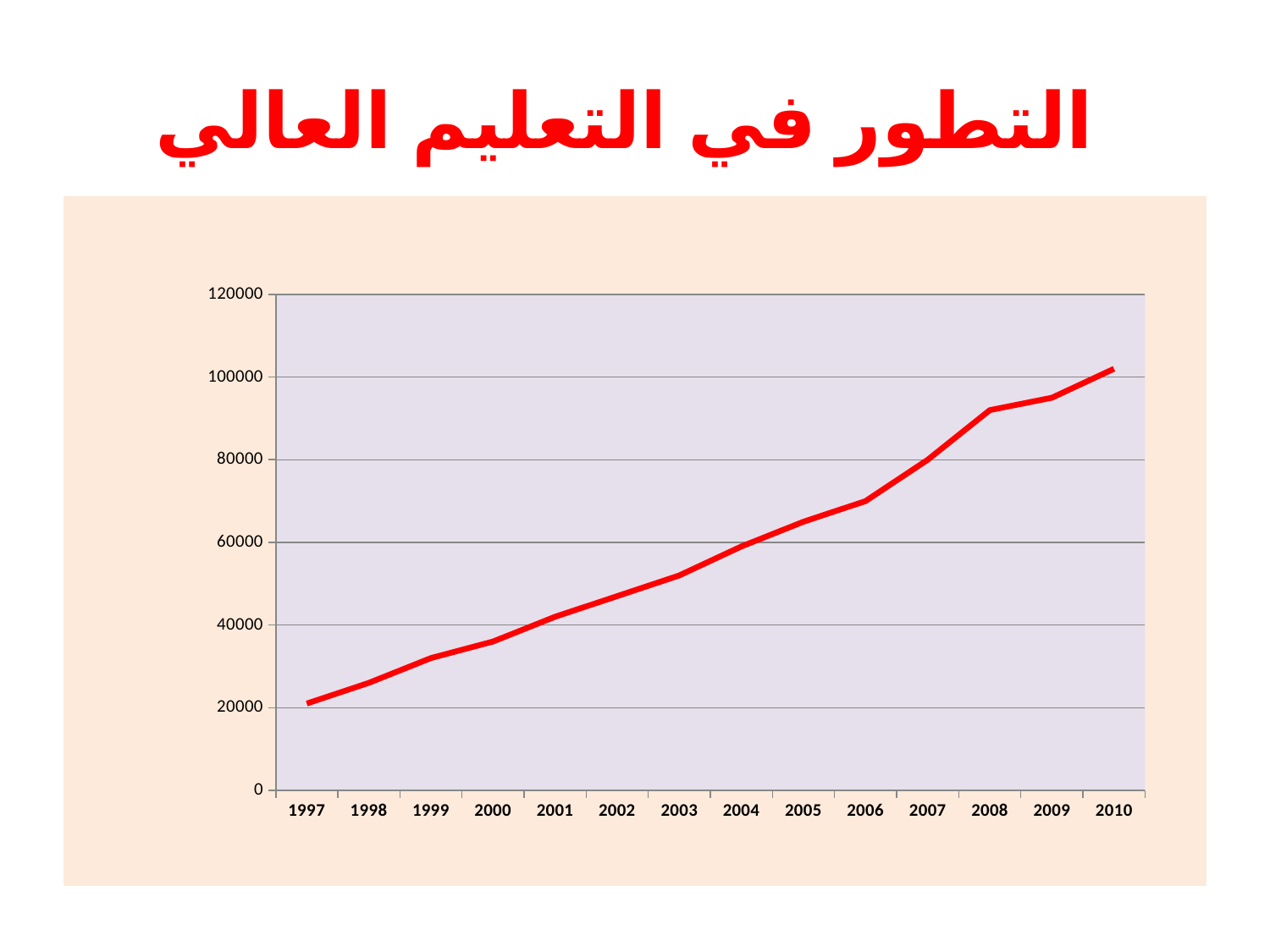

# التطور في التعليم العالي

### Chart

| Category |  |
|---|---|
| 1997 | 21000.0 |
| 1998 | 26000.0 |
| 1999 | 32000.0 |
| 2000 | 36000.0 |
| 2001 | 42000.0 |
| 2002 | 47000.0 |
| 2003 | 52000.0 |
| 2004 | 59000.0 |
| 2005 | 65000.0 |
| 2006 | 70000.0 |
| 2007 | 80000.0 |
| 2008 | 92000.0 |
| 2009 | 95000.0 |
| 2010 | 102000.0 |